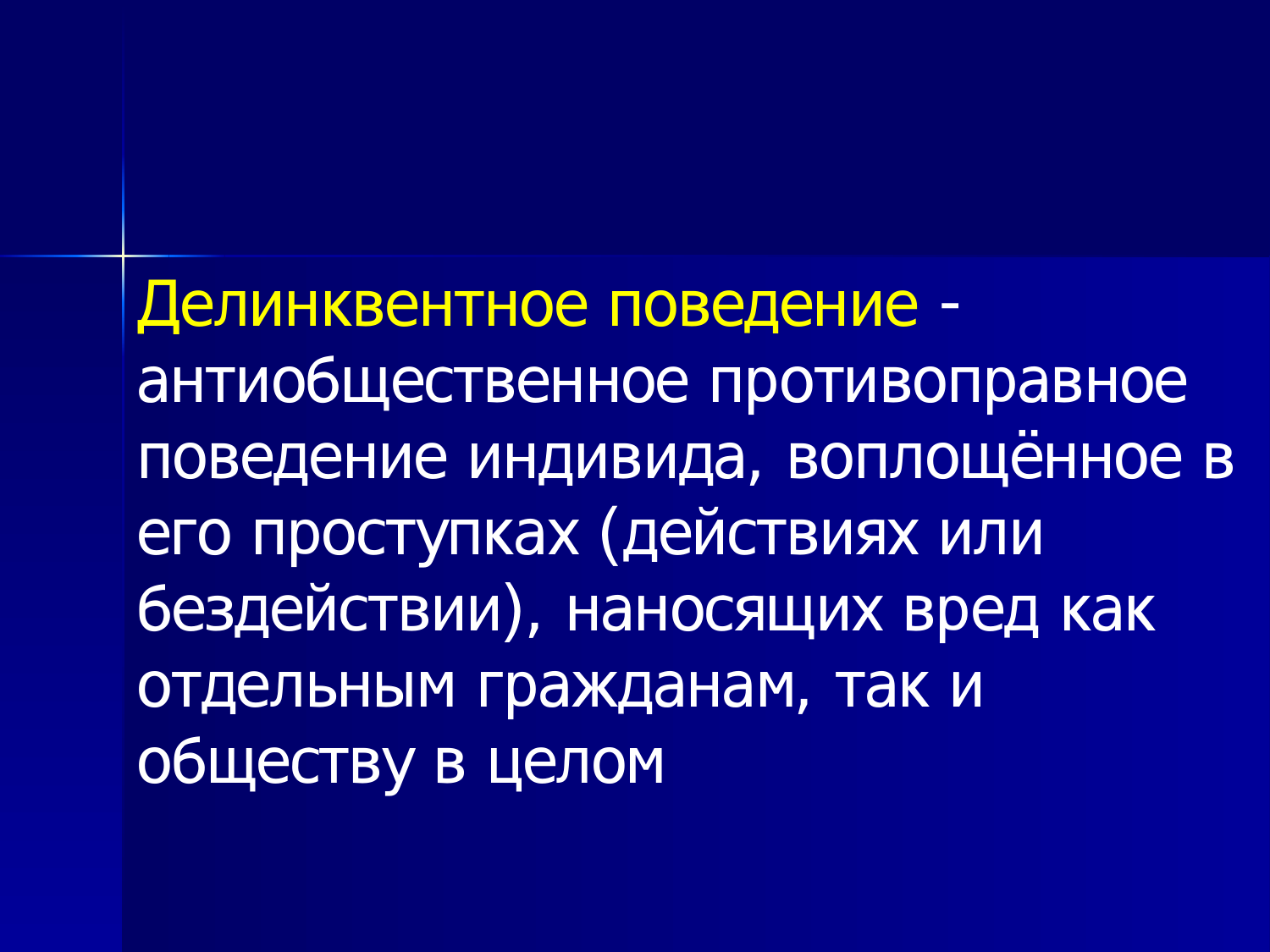

#
Делинквентное поведение - антиобщественное противоправное поведение индивида, воплощённое в его проступках (действиях или бездействии), наносящих вред как отдельным гражданам, так и обществу в целом